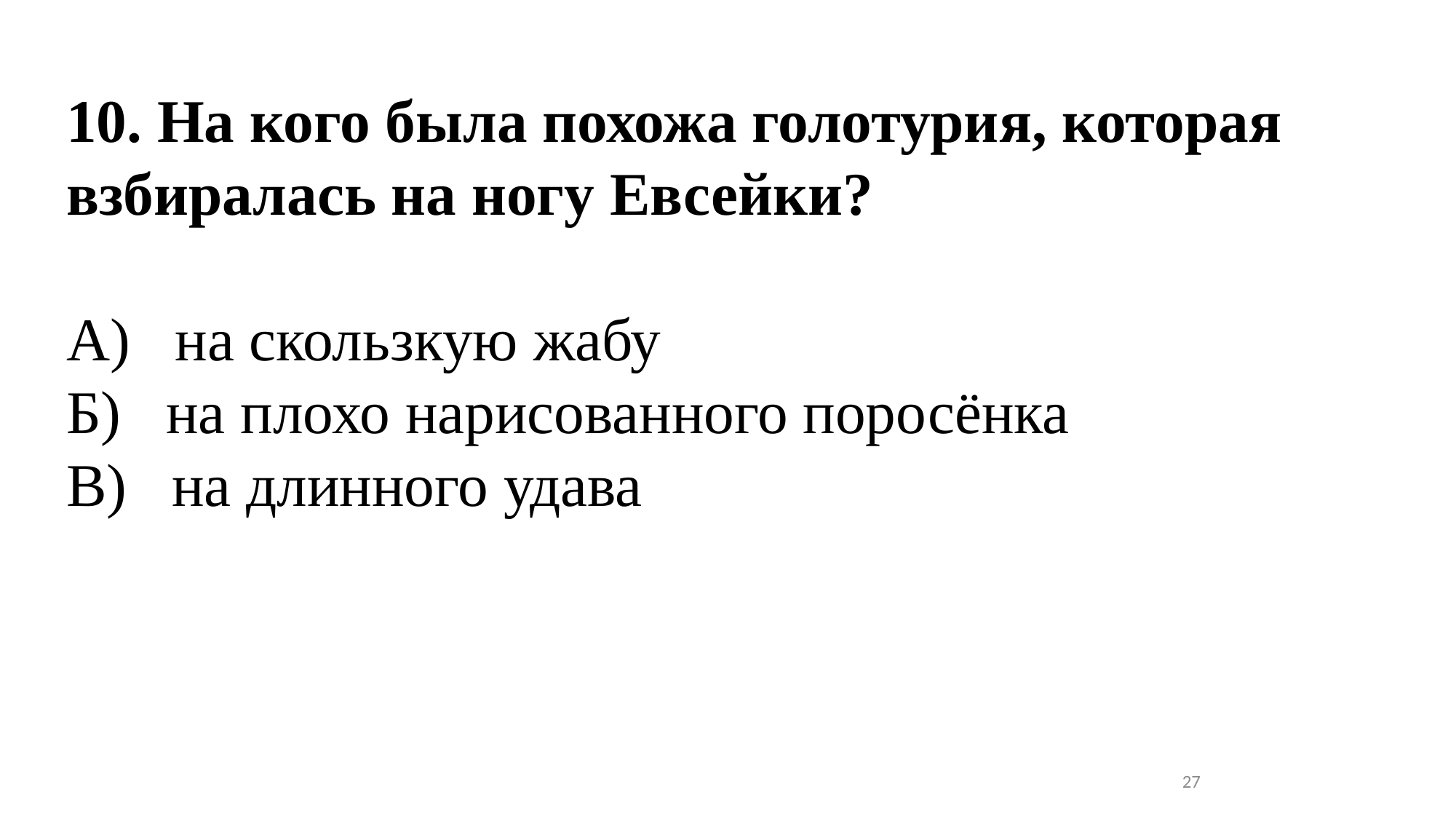

10. На кого была похожа голотурия, которая взбиралась на ногу Евсейки?

А)   на скользкую жабу
Б)   на плохо нарисованного поросёнка
В)   на длинного удава

27